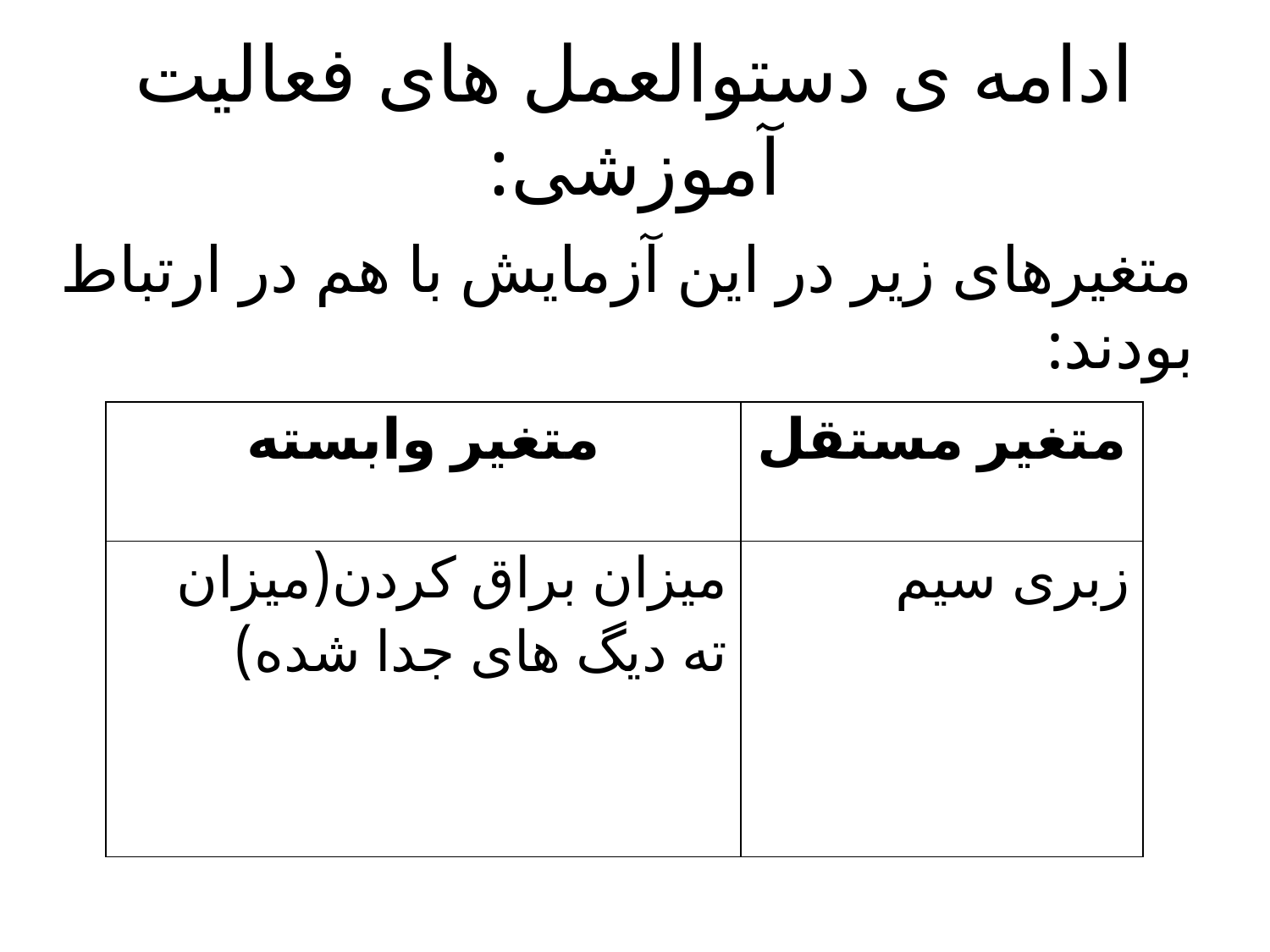

# ادامه ی دستوالعمل های فعالیت آموزشی:
متغیرهای زیر در این آزمایش با هم در ارتباط بودند:

| متغیر وابسته | متغیر مستقل |
| --- | --- |
| میزان براق کردن(میزان ته دیگ های جدا شده) | زبری سیم |